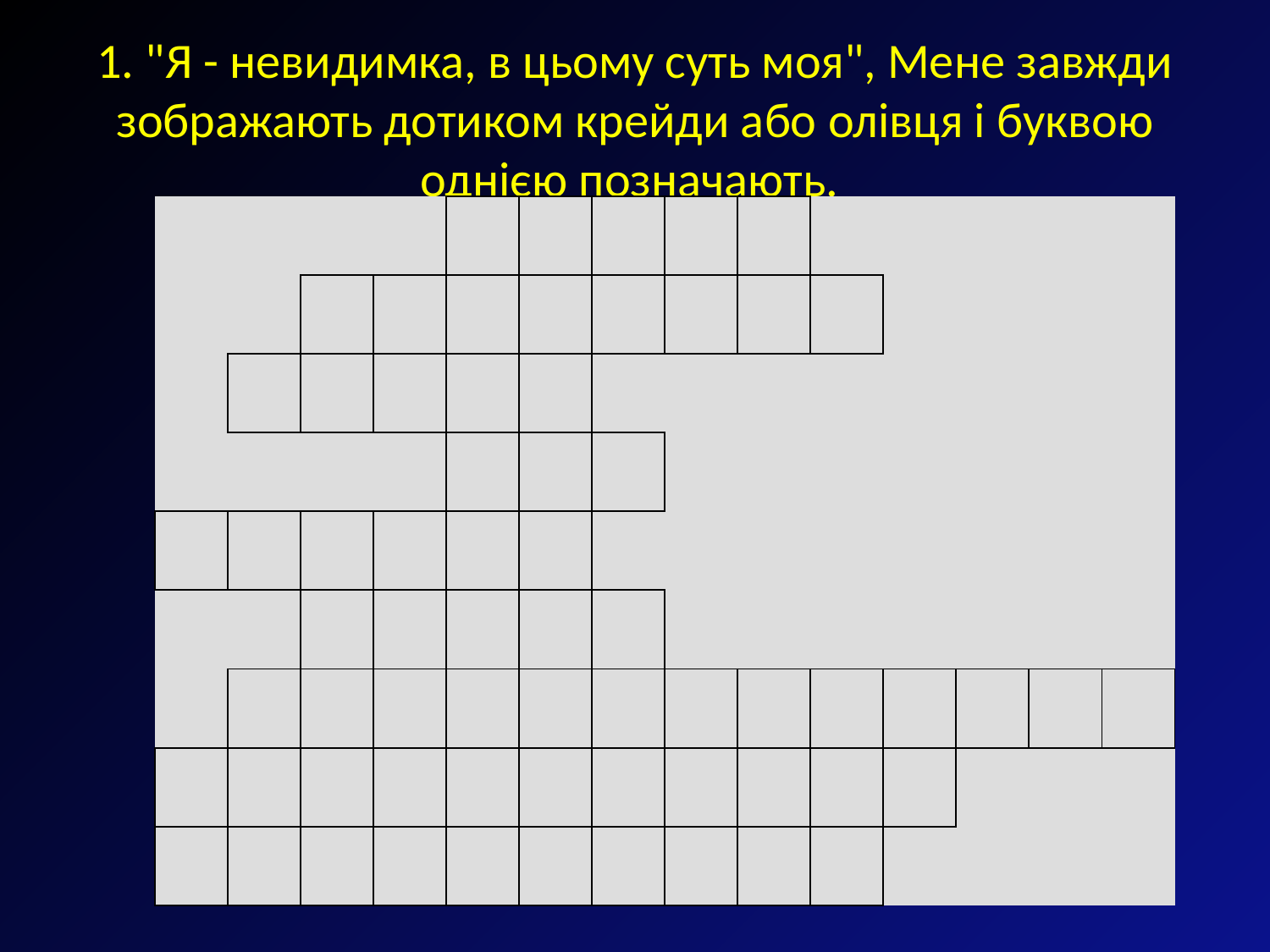

# 1. "Я - невидимка, в цьому суть моя", Мене завжди зображають дотиком крейди або олівця і буквою однією позначають.
|  |  |  |  |  |  |  |  |  |  |  |  |  |  |
| --- | --- | --- | --- | --- | --- | --- | --- | --- | --- | --- | --- | --- | --- |
|  |  |  |  |  |  |  |  |  |  |  |  |  |  |
|  |  |  |  |  |  |  |  |  |  |  |  |  |  |
|  |  |  |  |  |  |  |  |  |  |  |  |  |  |
|  |  |  |  |  |  |  |  |  |  |  |  |  |  |
|  |  |  |  |  |  |  |  |  |  |  |  |  |  |
|  |  |  |  |  |  |  |  |  |  |  |  |  |  |
|  |  |  |  |  |  |  |  |  |  |  |  |  |  |
|  |  |  |  |  |  |  |  |  |  |  |  |  |  |